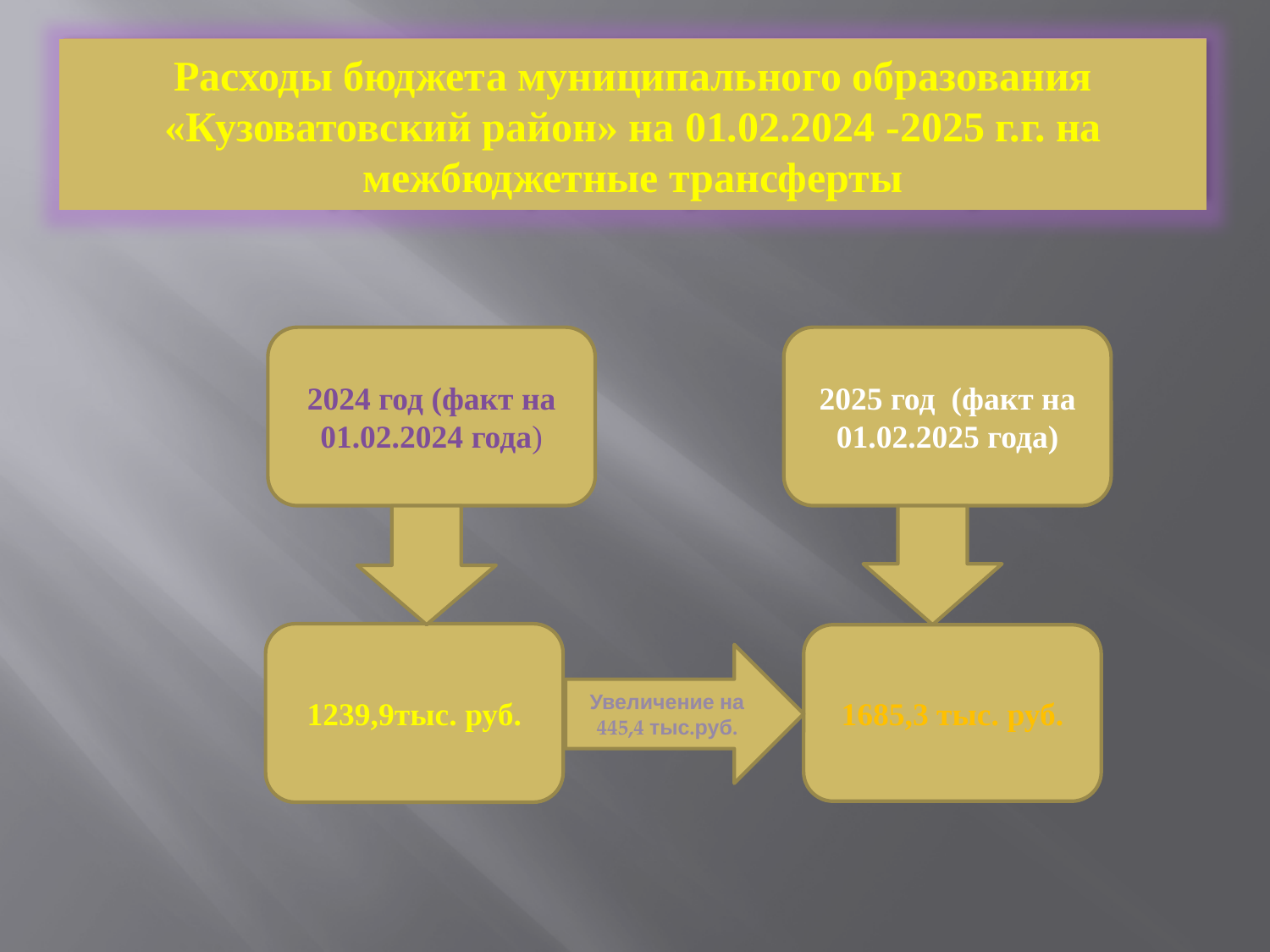

# Расходы бюджета муниципального образования «Кузоватовский район» на 2014 год на социальную политику
Расходы бюджета муниципального образования «Кузоватовский район» на 01.02.2024 -2025 г.г. на межбюджетные трансферты
2024 год (факт на 01.02.2024 года)
2025 год  (факт на 01.02.2025 года)

1239,9тыс. руб.
1685,3 тыс. руб.
Увеличение на 445,4 тыс.руб.